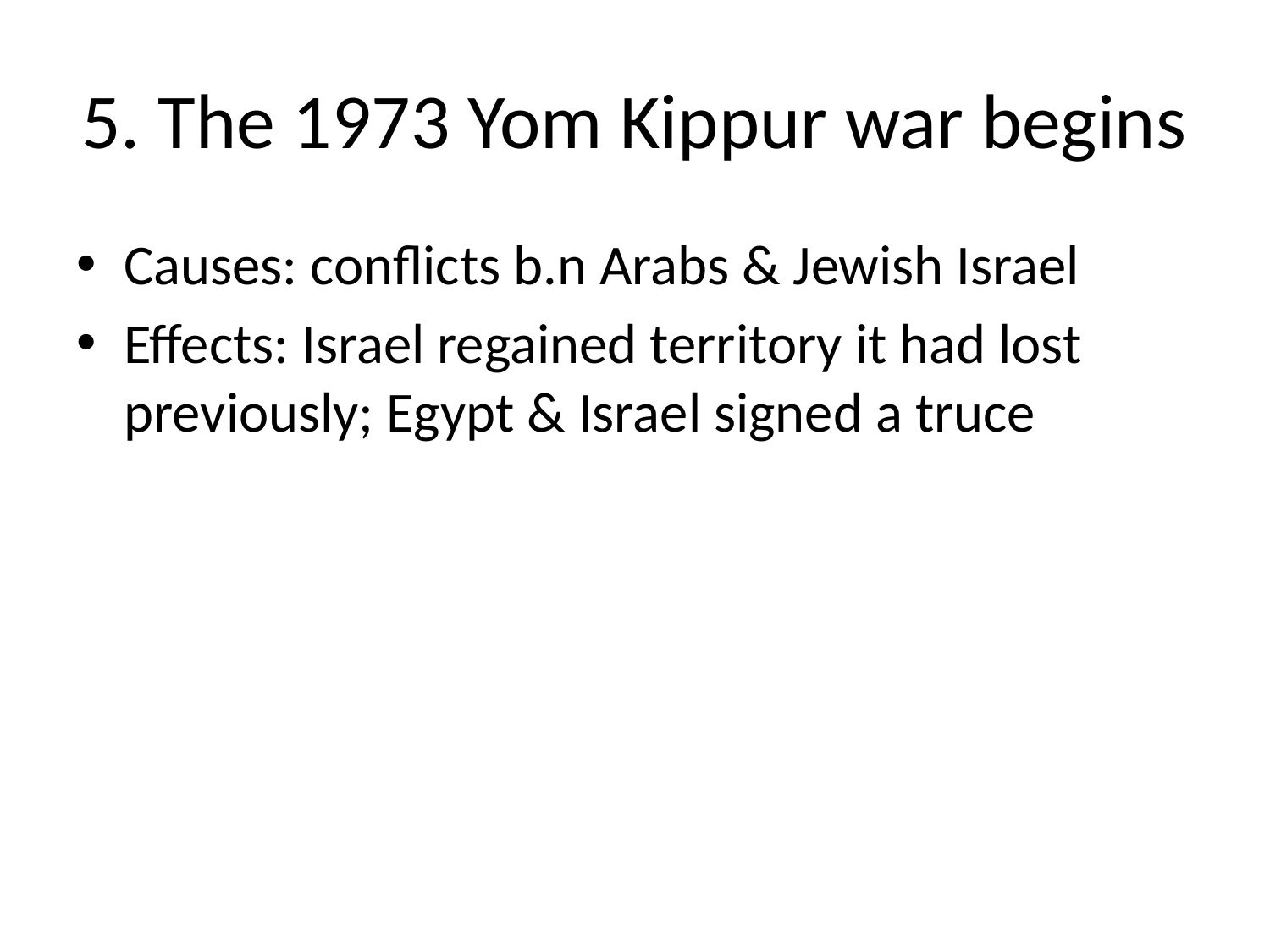

# 5. The 1973 Yom Kippur war begins
Causes: conflicts b.n Arabs & Jewish Israel
Effects: Israel regained territory it had lost previously; Egypt & Israel signed a truce